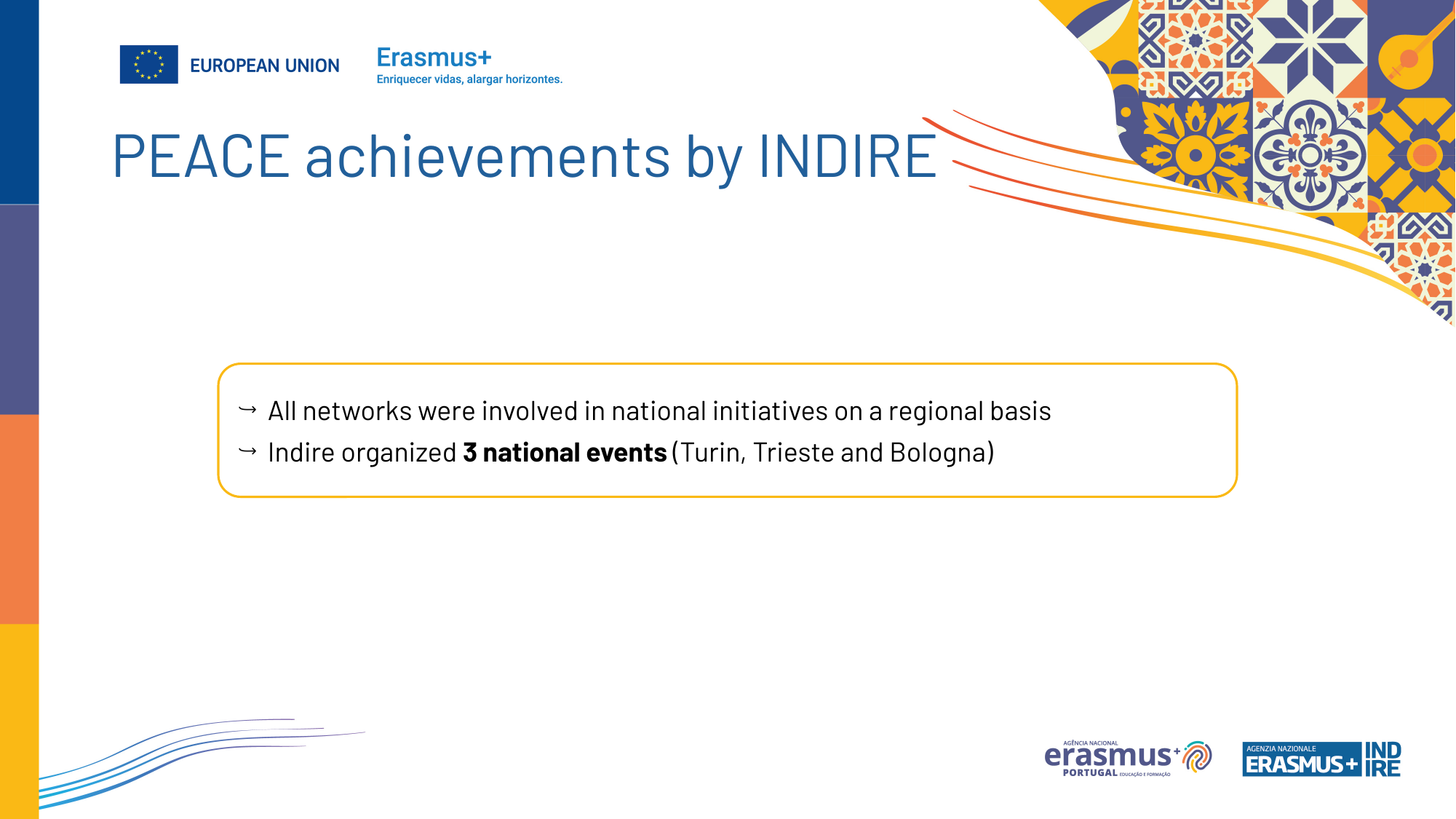

# PEACE achievements by INDIRE
  All networks were involved in national initiatives on a regional basis
  Indire organized 3 national events (Turin, Trieste and Bologna)